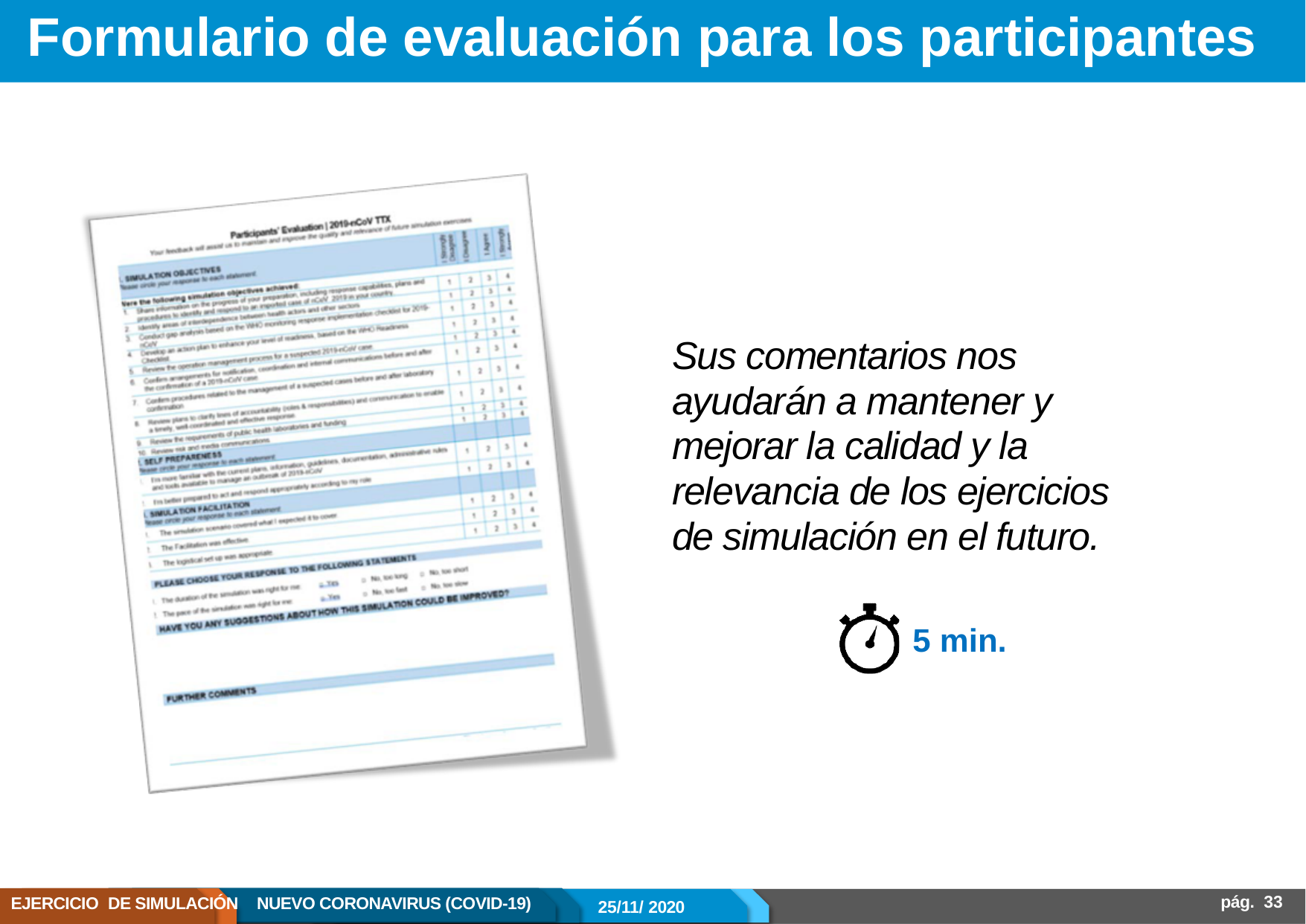

# Formulario de evaluación para los participantes

Sus comentarios nos ayudarán a mantener y mejorar la calidad y la relevancia de los ejercicios de simulación en el futuro.

5 min.

pág.  33
EJERCICIO  DE SIMULACIÓN
NUEVO CORONAVIRUS (COVID-19)
25/11/ 2020